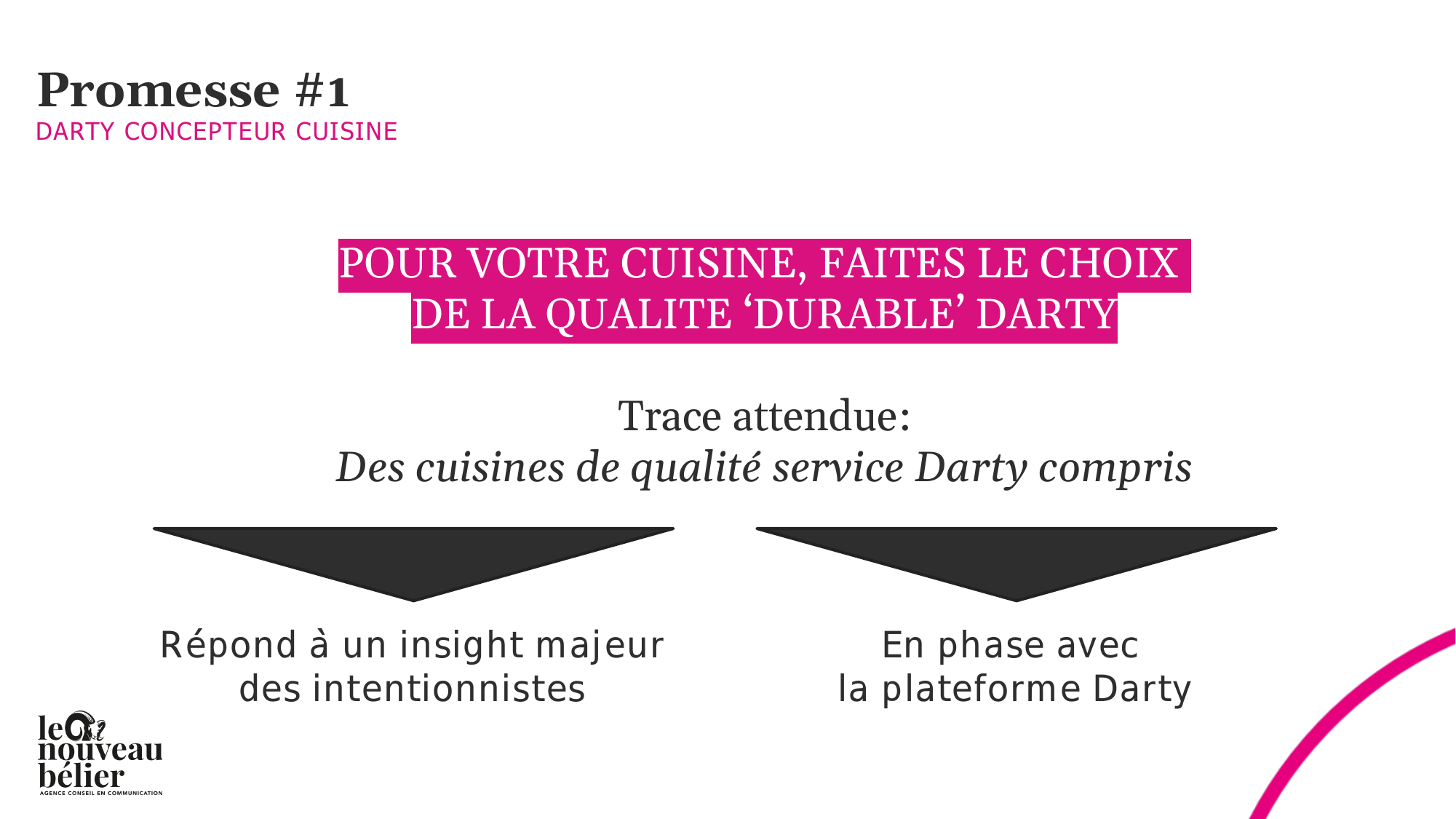

# Promesse #1
Darty Concepteur cuisine
POUR VOTRE CUISINE, FAITES LE CHOIX
DE LA QUALITE ‘DURABLE’ DARTY
Trace attendue:
Des cuisines de qualité service Darty compris

Répond à un insight majeur des intentionnistes
En phase avec
la plateforme Darty